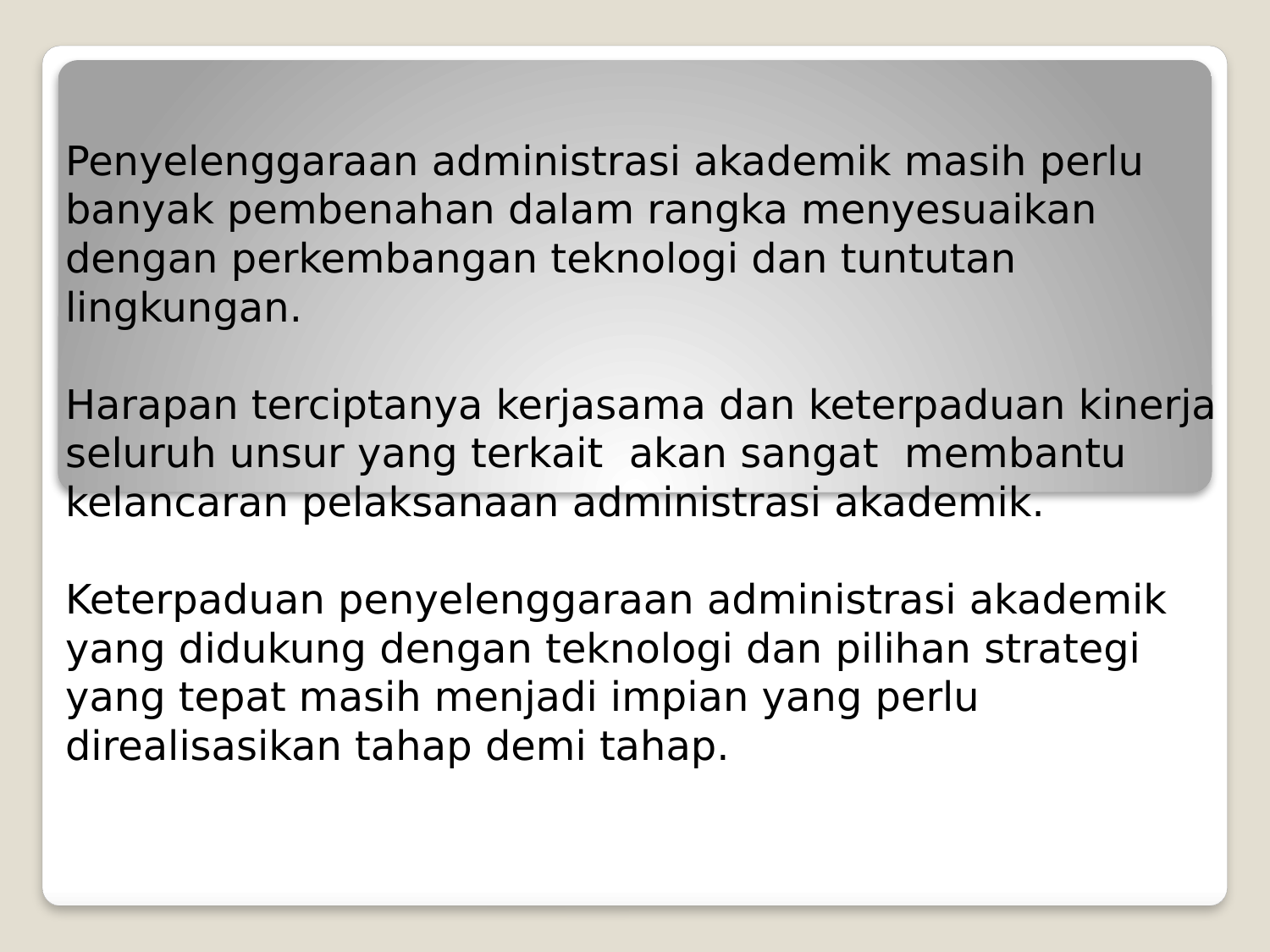

Penyelenggaraan administrasi akademik masih perlu banyak pembenahan dalam rangka menyesuaikan dengan perkembangan teknologi dan tuntutan lingkungan.

Harapan terciptanya kerjasama dan keterpaduan kinerja seluruh unsur yang terkait  akan sangat  membantu kelancaran pelaksanaan administrasi akademik.

Keterpaduan penyelenggaraan administrasi akademik yang didukung dengan teknologi dan pilihan strategi yang tepat masih menjadi impian yang perlu direalisasikan tahap demi tahap.